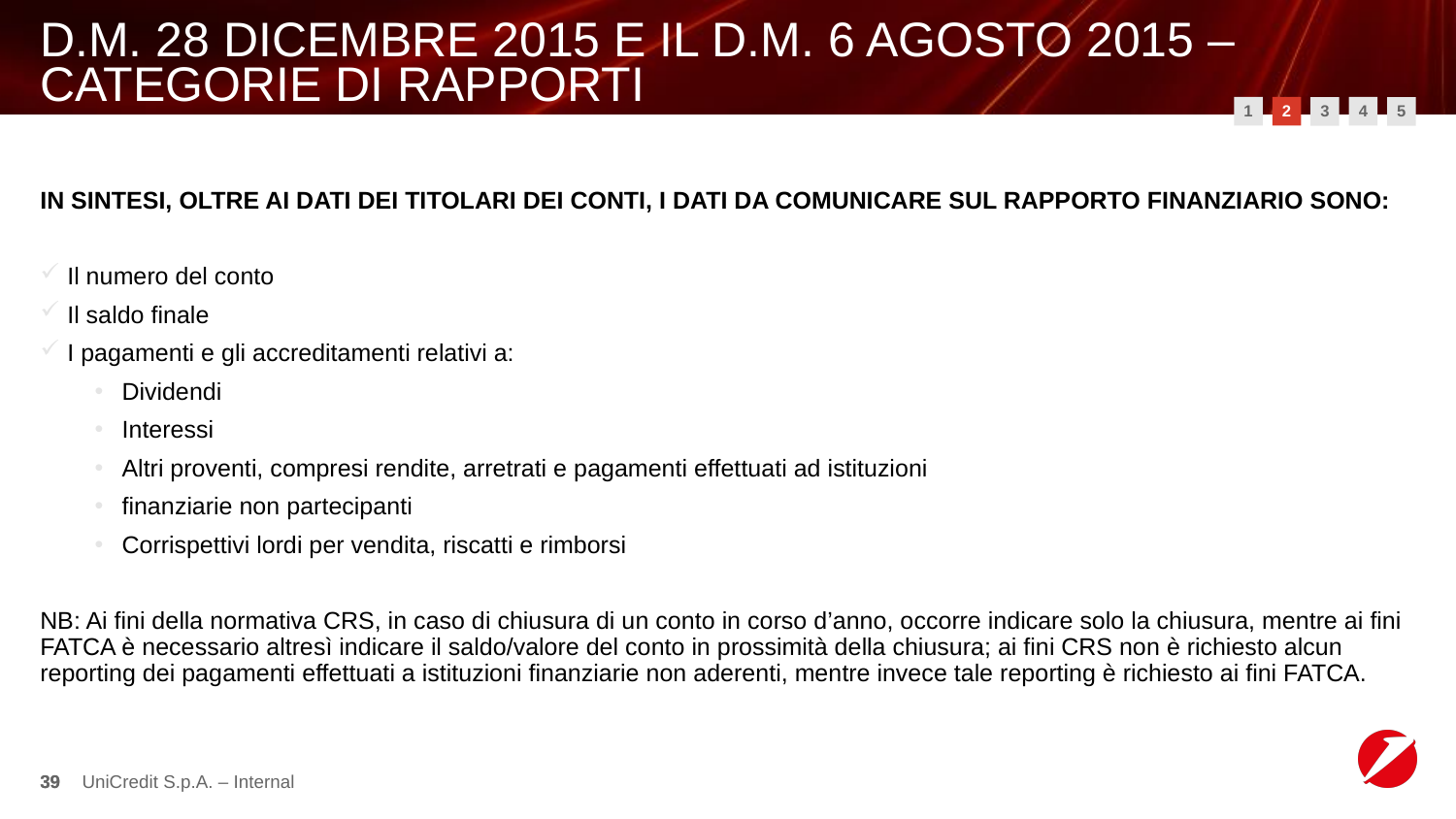

# D.M. 28 DICEMBRE 2015 E IL D.M. 6 AGOSTO 2015 – CATEGORIE DI RAPPORTI
1
2
4
3
5

IN SINTESI, OLTRE AI DATI DEI TITOLARI DEI CONTI, I DATI DA COMUNICARE SUL RAPPORTO FINANZIARIO SONO:

Il numero del conto
Il saldo finale
I pagamenti e gli accreditamenti relativi a:
Dividendi
Interessi
Altri proventi, compresi rendite, arretrati e pagamenti effettuati ad istituzioni
finanziarie non partecipanti
Corrispettivi lordi per vendita, riscatti e rimborsi

NB: Ai fini della normativa CRS, in caso di chiusura di un conto in corso d’anno, occorre indicare solo la chiusura, mentre ai fini FATCA è necessario altresì indicare il saldo/valore del conto in prossimità della chiusura; ai fini CRS non è richiesto alcun reporting dei pagamenti effettuati a istituzioni finanziarie non aderenti, mentre invece tale reporting è richiesto ai fini FATCA.

UniCredit S.p.A. – Internal